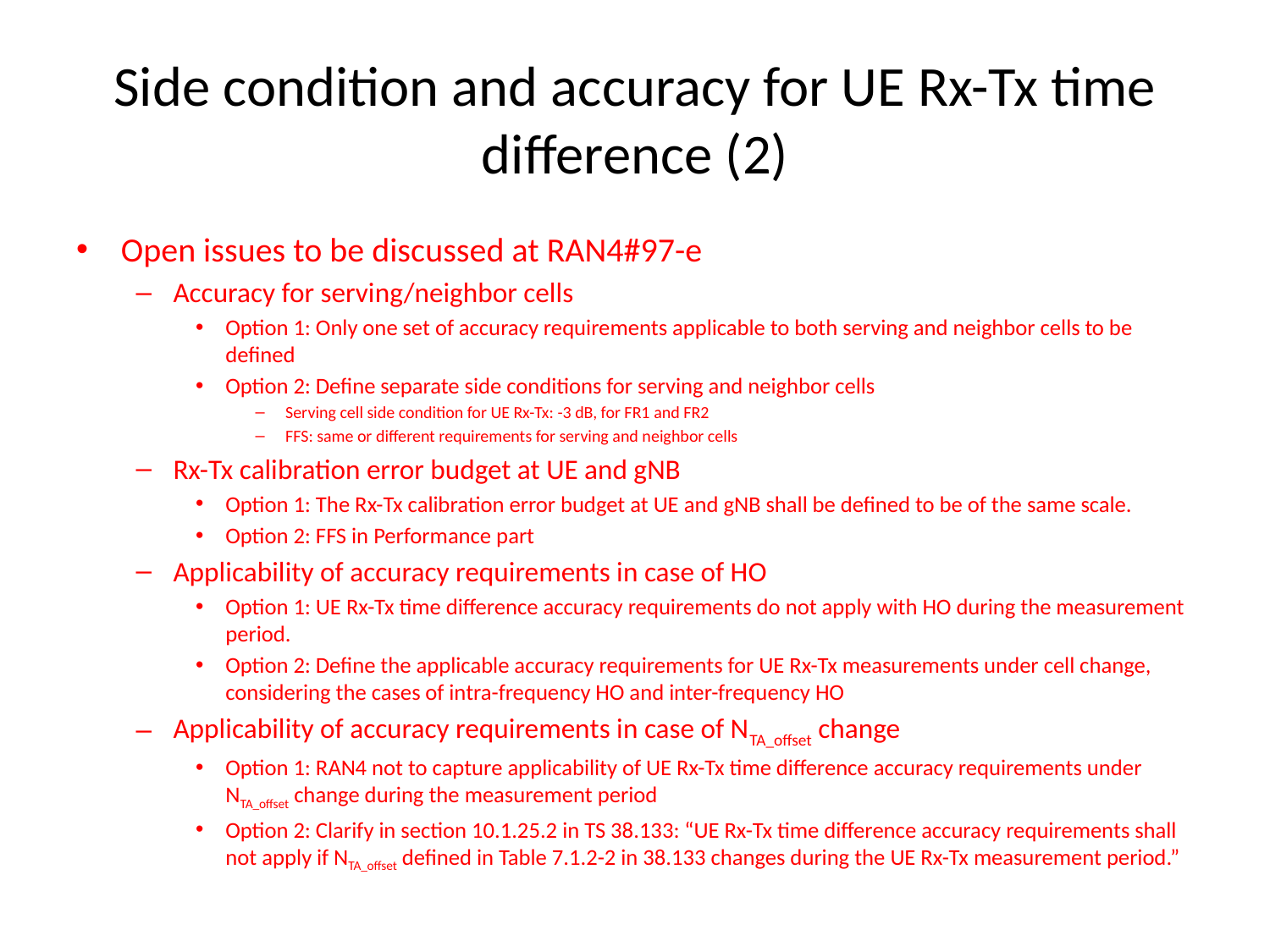

# Side condition and accuracy for UE Rx-Tx time difference (2)
Open issues to be discussed at RAN4#97-e
Accuracy for serving/neighbor cells
Option 1: Only one set of accuracy requirements applicable to both serving and neighbor cells to be defined
Option 2: Define separate side conditions for serving and neighbor cells
Serving cell side condition for UE Rx-Tx: -3 dB, for FR1 and FR2
FFS: same or different requirements for serving and neighbor cells
Rx-Tx calibration error budget at UE and gNB
Option 1: The Rx-Tx calibration error budget at UE and gNB shall be defined to be of the same scale.
Option 2: FFS in Performance part
Applicability of accuracy requirements in case of HO
Option 1: UE Rx-Tx time difference accuracy requirements do not apply with HO during the measurement period.
Option 2: Define the applicable accuracy requirements for UE Rx-Tx measurements under cell change, considering the cases of intra-frequency HO and inter-frequency HO
Applicability of accuracy requirements in case of NTA_offset change
Option 1: RAN4 not to capture applicability of UE Rx-Tx time difference accuracy requirements under NTA_offset change during the measurement period
Option 2: Clarify in section 10.1.25.2 in TS 38.133: “UE Rx-Tx time difference accuracy requirements shall not apply if NTA_offset defined in Table 7.1.2-2 in 38.133 changes during the UE Rx-Tx measurement period.”